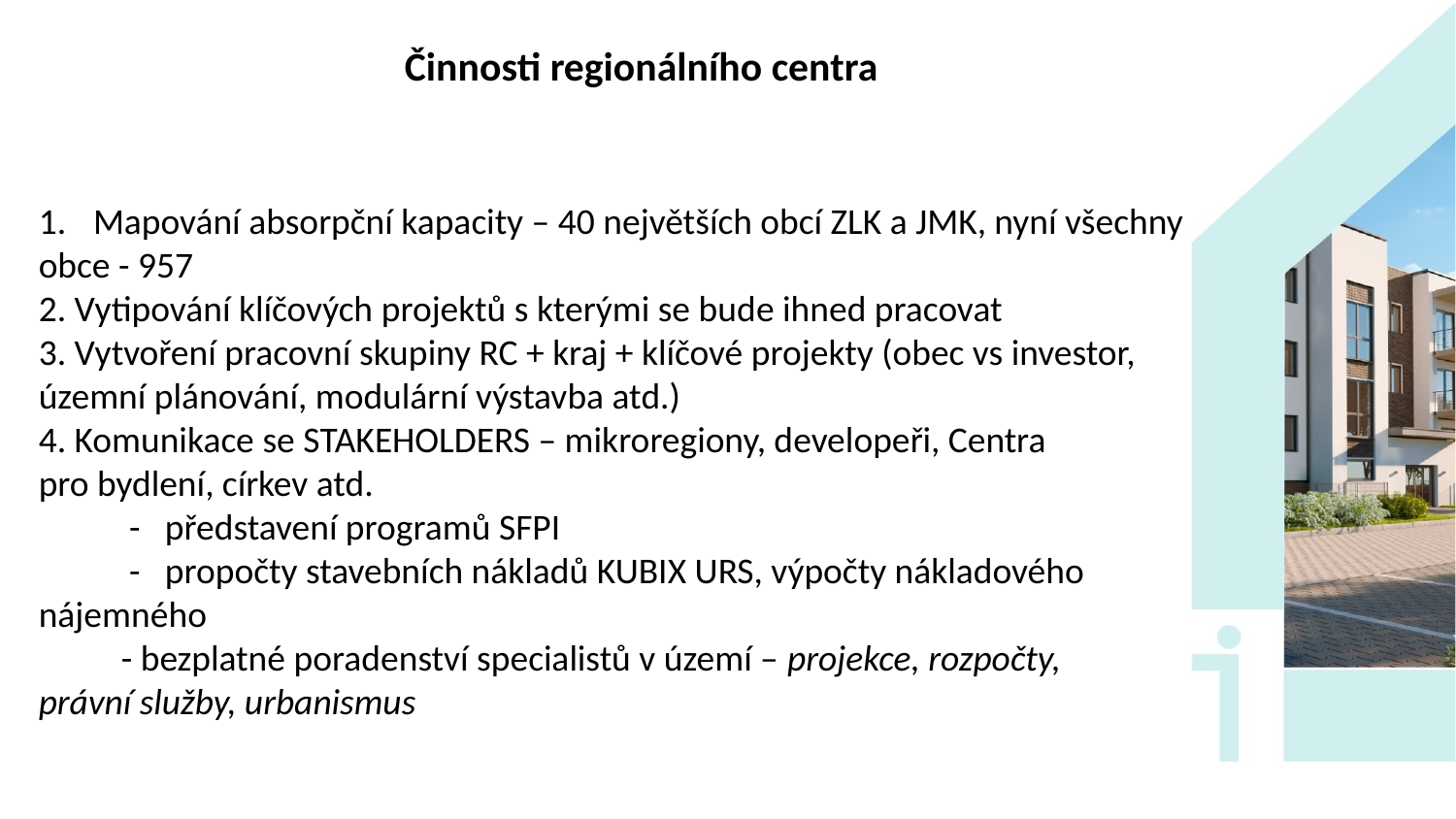

Činnosti regionálního centra
Mapování absorpční kapacity – 40 největších obcí ZLK a JMK, nyní všechny
obce - 957
2. Vytipování klíčových projektů s kterými se bude ihned pracovat
3. Vytvoření pracovní skupiny RC + kraj + klíčové projekty (obec vs investor,
územní plánování, modulární výstavba atd.)
4. Komunikace se STAKEHOLDERS – mikroregiony, developeři, Centra
pro bydlení, církev atd.
           -   představení programů SFPI
           -   propočty stavebních nákladů KUBIX URS, výpočty nákladového
nájemného
          - bezplatné poradenství specialistů v území – projekce, rozpočty,
právní služby, urbanismus